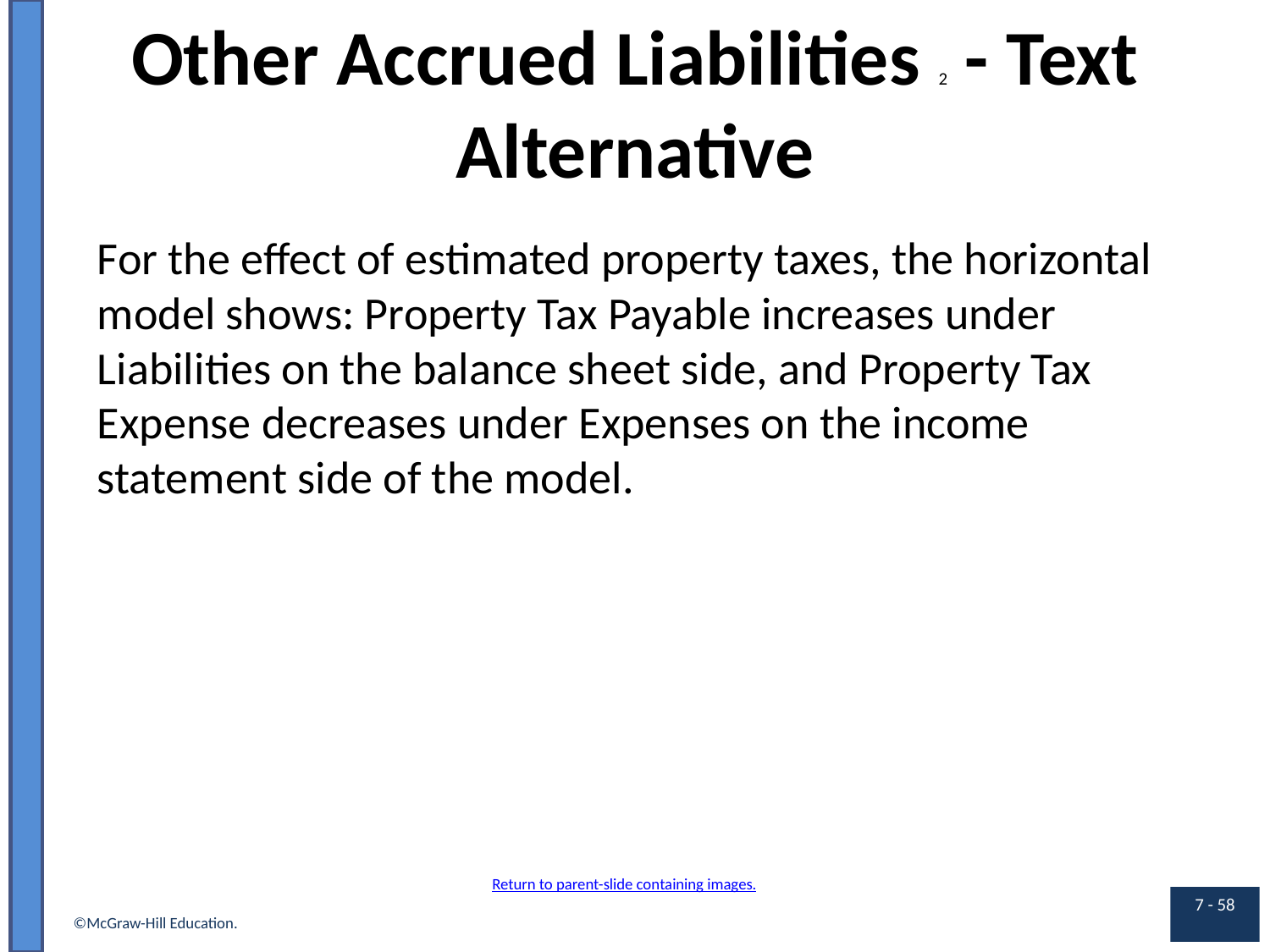

# Other Accrued Liabilities 2 - Text Alternative
For the effect of estimated property taxes, the horizontal model shows: Property Tax Payable increases under Liabilities on the balance sheet side, and Property Tax Expense decreases under Expenses on the income statement side of the model.
Return to parent-slide containing images.